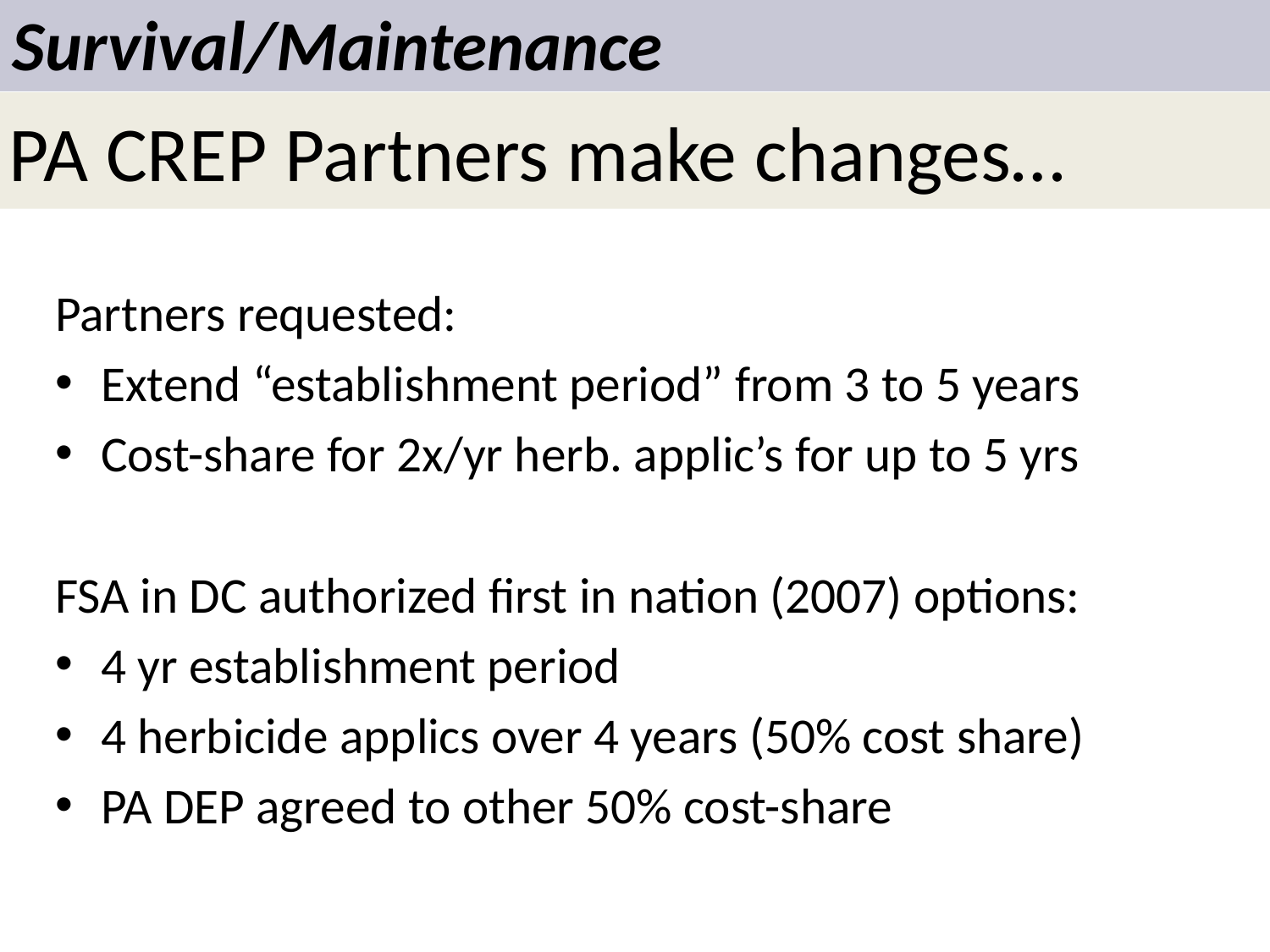

Survival/Maintenance
# PA CREP Partners make changes…
Partners requested:
Extend “establishment period” from 3 to 5 years
Cost-share for 2x/yr herb. applic’s for up to 5 yrs

FSA in DC authorized first in nation (2007) options:
4 yr establishment period
4 herbicide applics over 4 years (50% cost share)
PA DEP agreed to other 50% cost-share